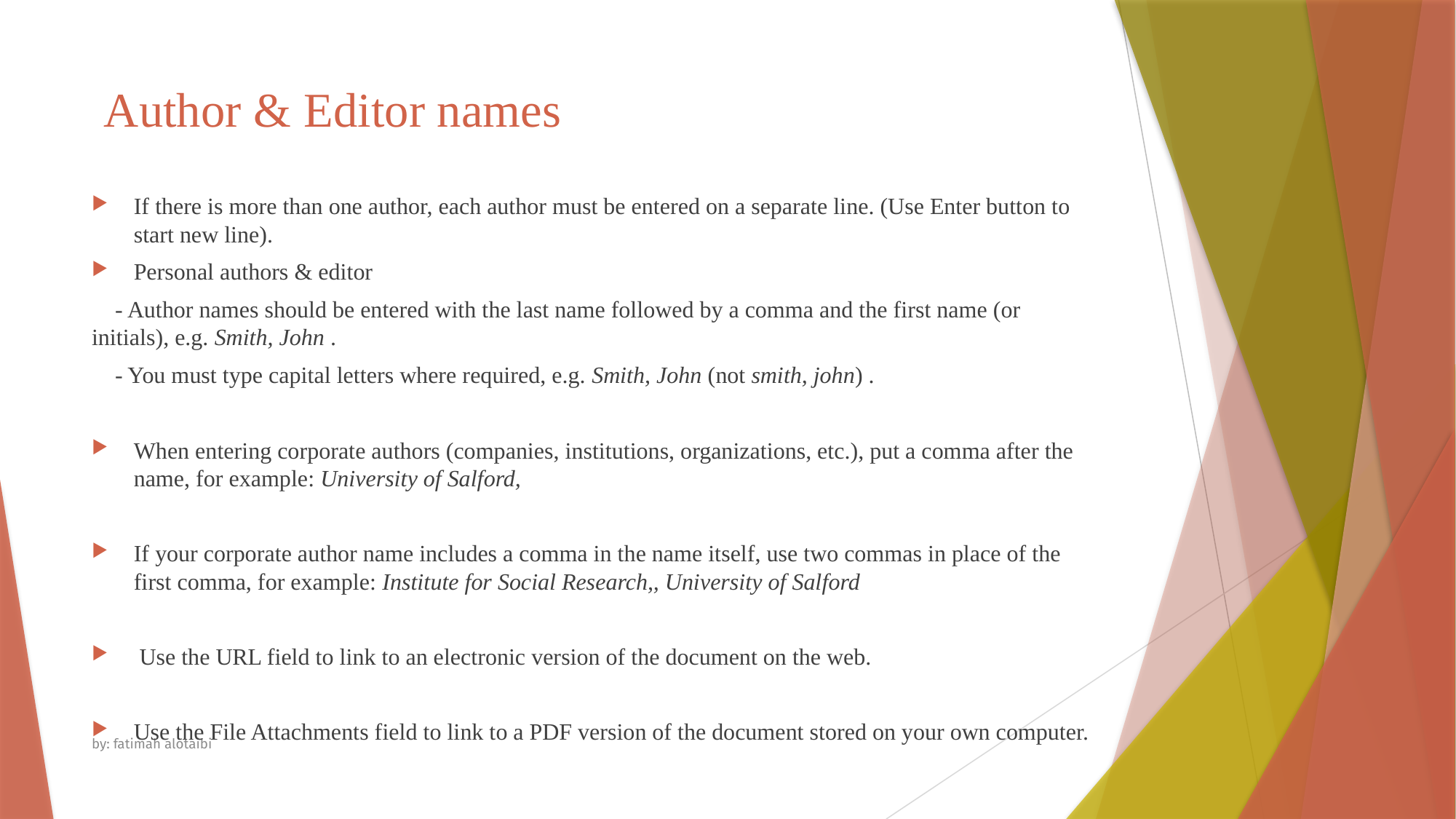

# Author & Editor names

If there is more than one author, each author must be entered on a separate line. (Use Enter button to start new line).
Personal authors & editor
    - Author names should be entered with the last name followed by a comma and the first name (or initials), e.g. Smith, John .
    - You must type capital letters where required, e.g. Smith, John (not smith, john) .

When entering corporate authors (companies, institutions, organizations, etc.), put a comma after the name, for example: University of Salford,

If your corporate author name includes a comma in the name itself, use two commas in place of the first comma, for example: Institute for Social Research,, University of Salford

 Use the URL field to link to an electronic version of the document on the web.

Use the File Attachments field to link to a PDF version of the document stored on your own computer.

by: fatimah alotaibi